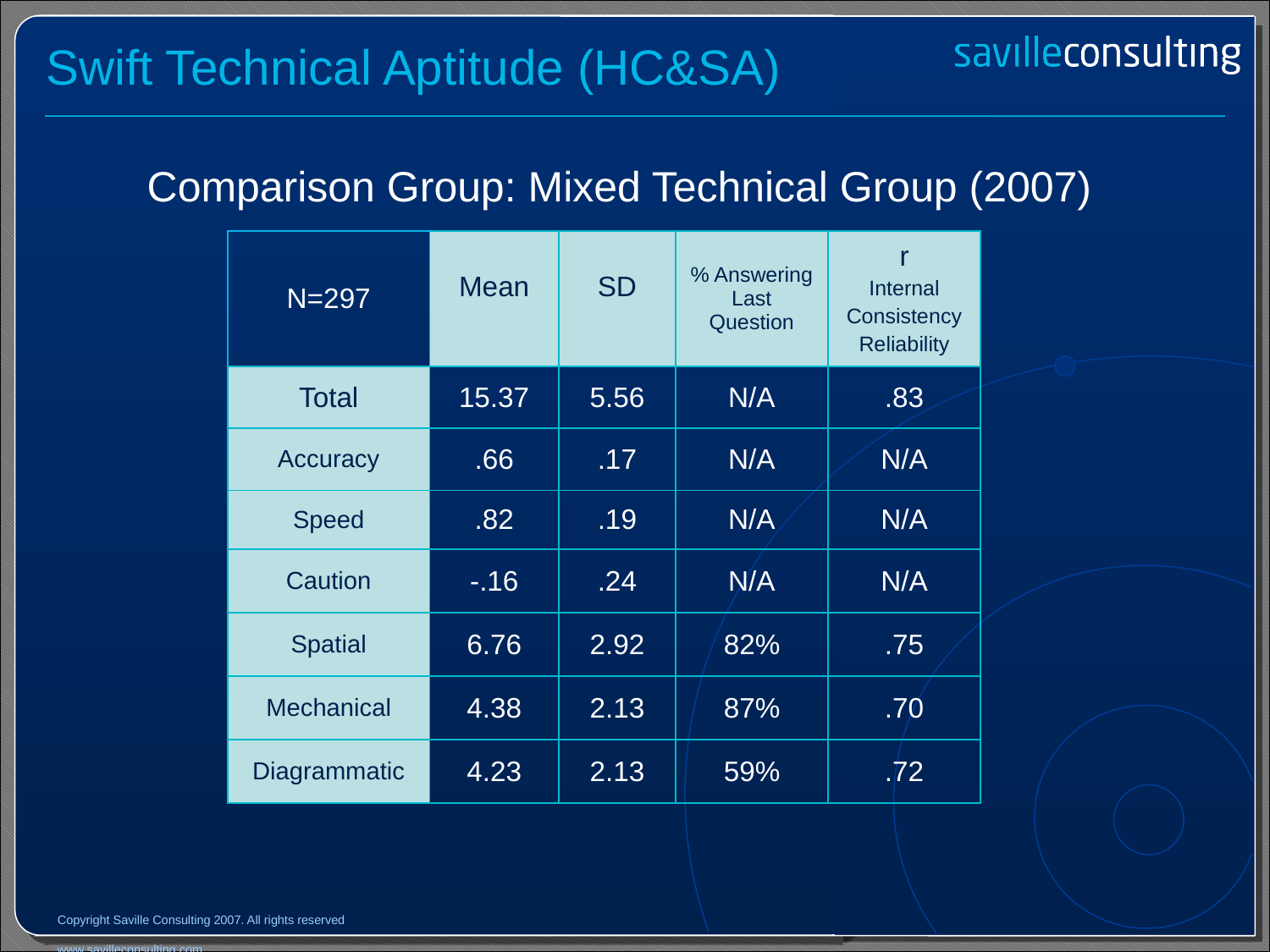

Swift Technical Aptitude (HC&SA)
Comparison Group: Mixed Technical Group (2007)

| N=297 | Mean | SD | % Answering Last Question | r Internal Consistency Reliability |
| --- | --- | --- | --- | --- |
| Total | 15.37 | 5.56 | N/A | .83 |
| Accuracy | .66 | .17 | N/A | N/A |
| Speed | .82 | .19 | N/A | N/A |
| Caution | -.16 | .24 | N/A | N/A |
| Spatial | 6.76 | 2.92 | 82% | .75 |
| Mechanical | 4.38 | 2.13 | 87% | .70 |
| Diagrammatic | 4.23 | 2.13 | 59% | .72 |